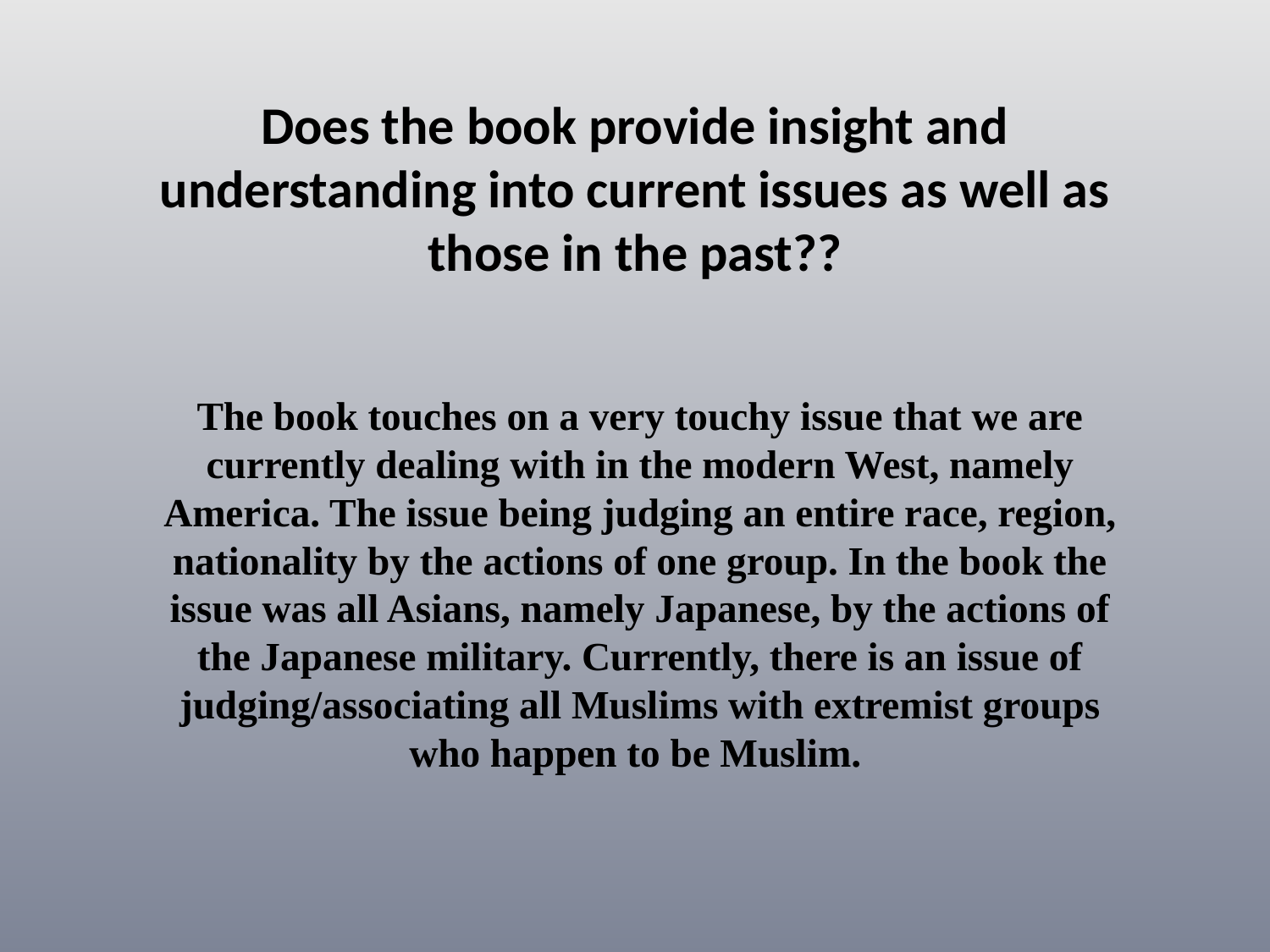

# Does the book provide insight and understanding into current issues as well as those in the past??

The book touches on a very touchy issue that we are currently dealing with in the modern West, namely America. The issue being judging an entire race, region, nationality by the actions of one group. In the book the issue was all Asians, namely Japanese, by the actions of the Japanese military. Currently, there is an issue of judging/associating all Muslims with extremist groups who happen to be Muslim.